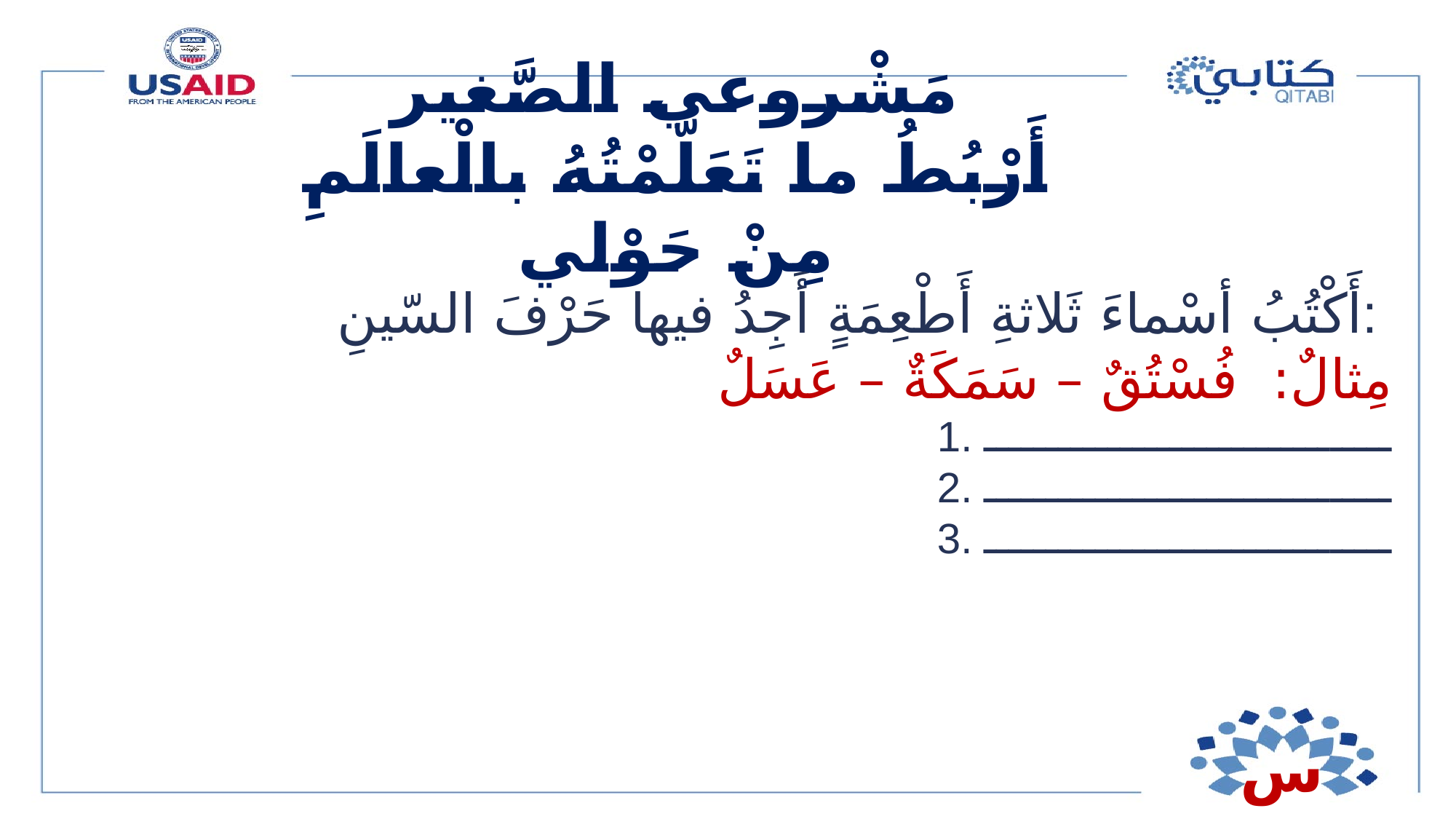

# مَشْروعي الصَّغير أَرْبُطُ ما تَعَلّمْتُهُ بالْعالَمِ مِنْ حَوْلي

أَكْتُبُ أسْماءَ ثَلاثةِ أَطْعِمَةٍ أَجِدُ فيها حَرْفَ السّينِ:
مِثالٌ:  فُسْتُقٌ – سَمَكَةٌ – عَسَلٌ
1. ـــــــــــــــــــــــــــــــــ
2. ـــــــــــــــــــــــــــــــــ
3. ـــــــــــــــــــــــــــــــــ
س